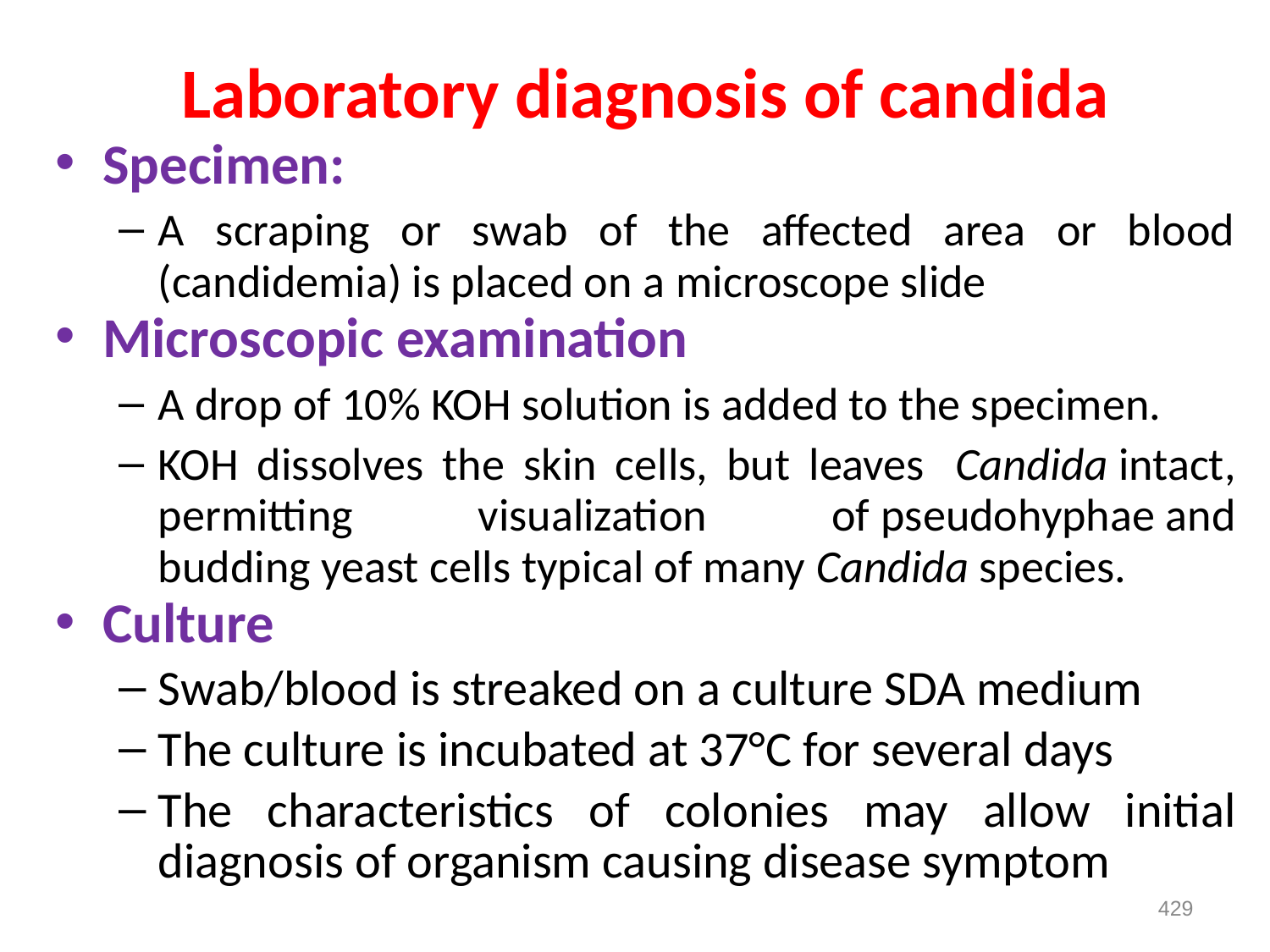

# Laboratory diagnosis of candida
Specimen:
A scraping or swab of the affected area or blood (candidemia) is placed on a microscope slide
Microscopic examination
A drop of 10% KOH solution is added to the specimen.
KOH dissolves the skin cells, but leaves  Candida intact, permitting visualization of pseudohyphae and budding yeast cells typical of many Candida species.
Culture
Swab/blood is streaked on a culture SDA medium
The culture is incubated at 37°C for several days
The characteristics of colonies may allow initial diagnosis of organism causing disease symptom

429